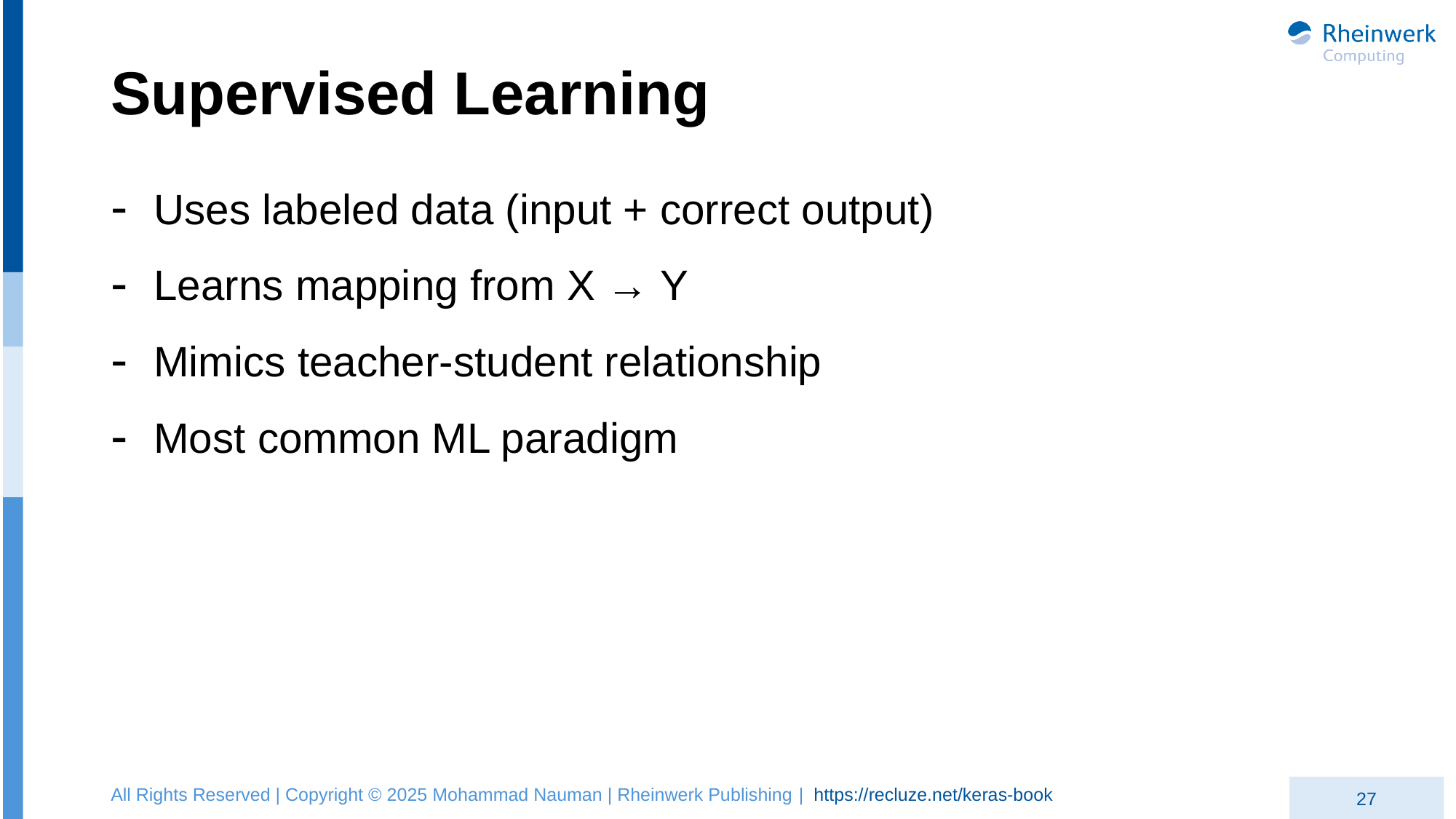

# Supervised Learning
Uses labeled data (input + correct output)
Learns mapping from X → Y
Mimics teacher-student relationship
Most common ML paradigm